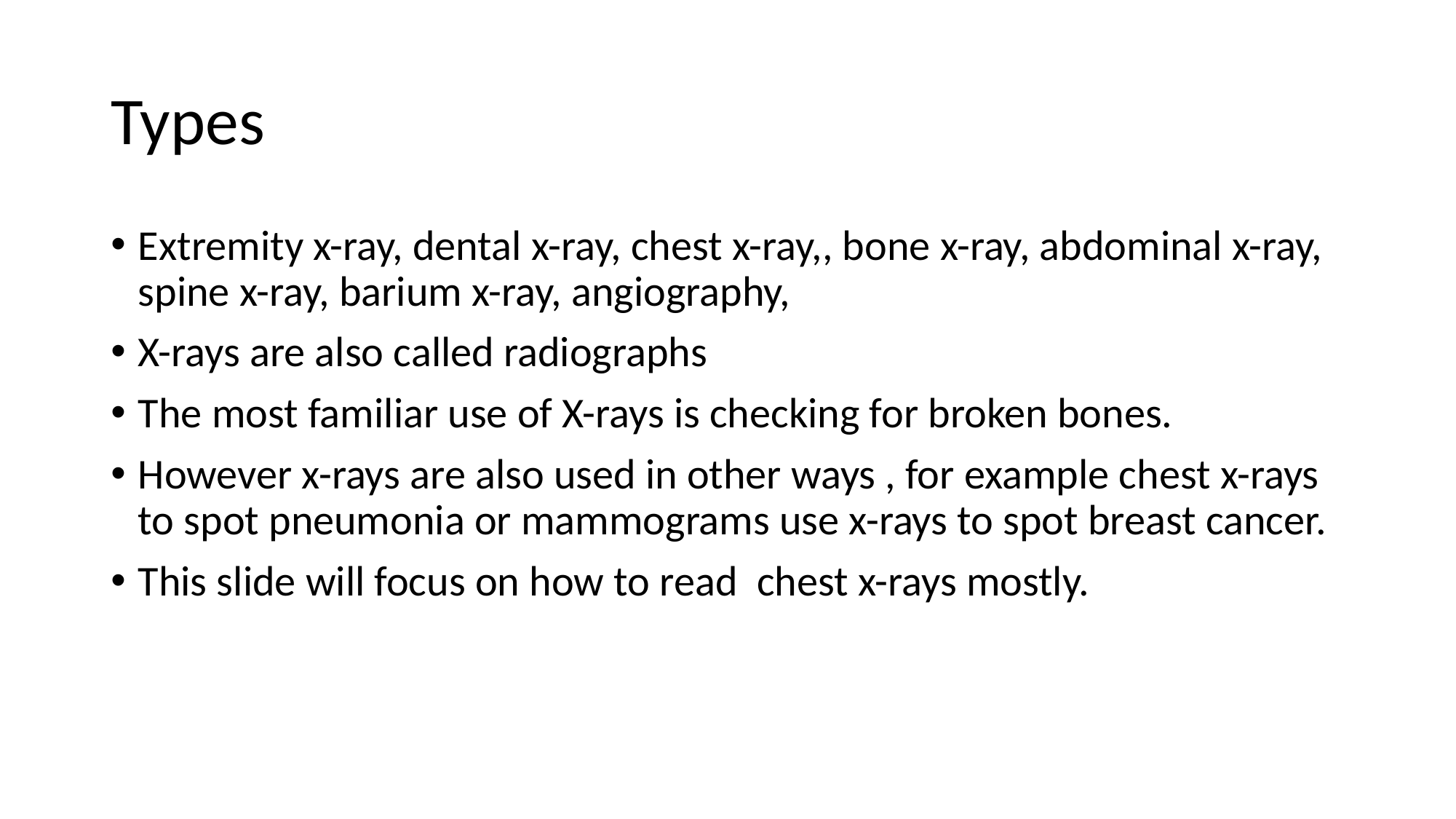

# Types
Extremity x-ray, dental x-ray, chest x-ray,, bone x-ray, abdominal x-ray,  spine x-ray, barium x-ray, angiography,
X-rays are also called radiographs
The most familiar use of X-rays is checking for broken bones.
However x-rays are also used in other ways , for example chest x-rays to spot pneumonia or mammograms use x-rays to spot breast cancer.
This slide will focus on how to read  chest x-rays mostly.